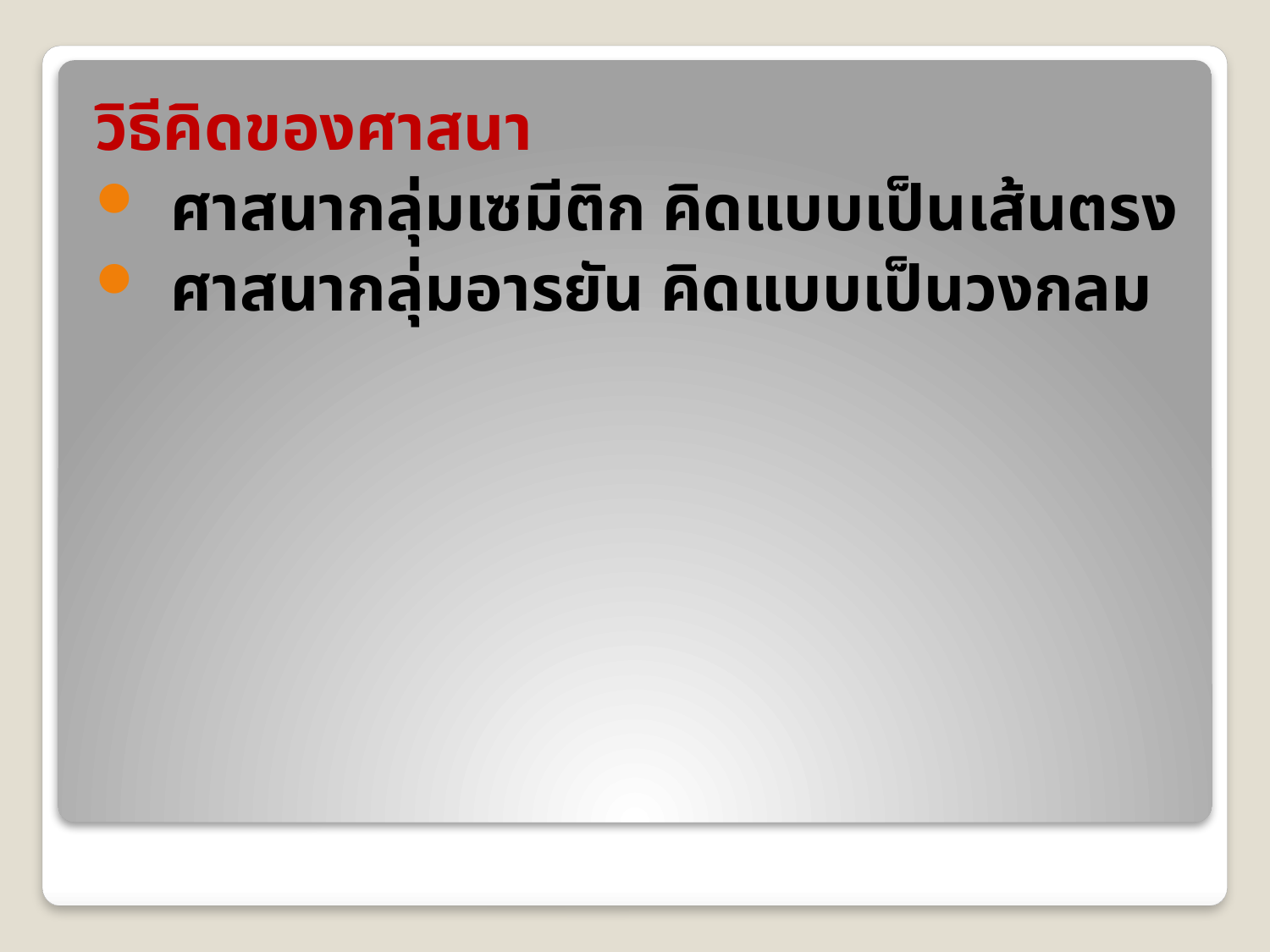

วิธีคิดของศาสนา
ศาสนากลุ่มเซมีติก คิดแบบเป็นเส้นตรง
ศาสนากลุ่มอารยัน คิดแบบเป็นวงกลม